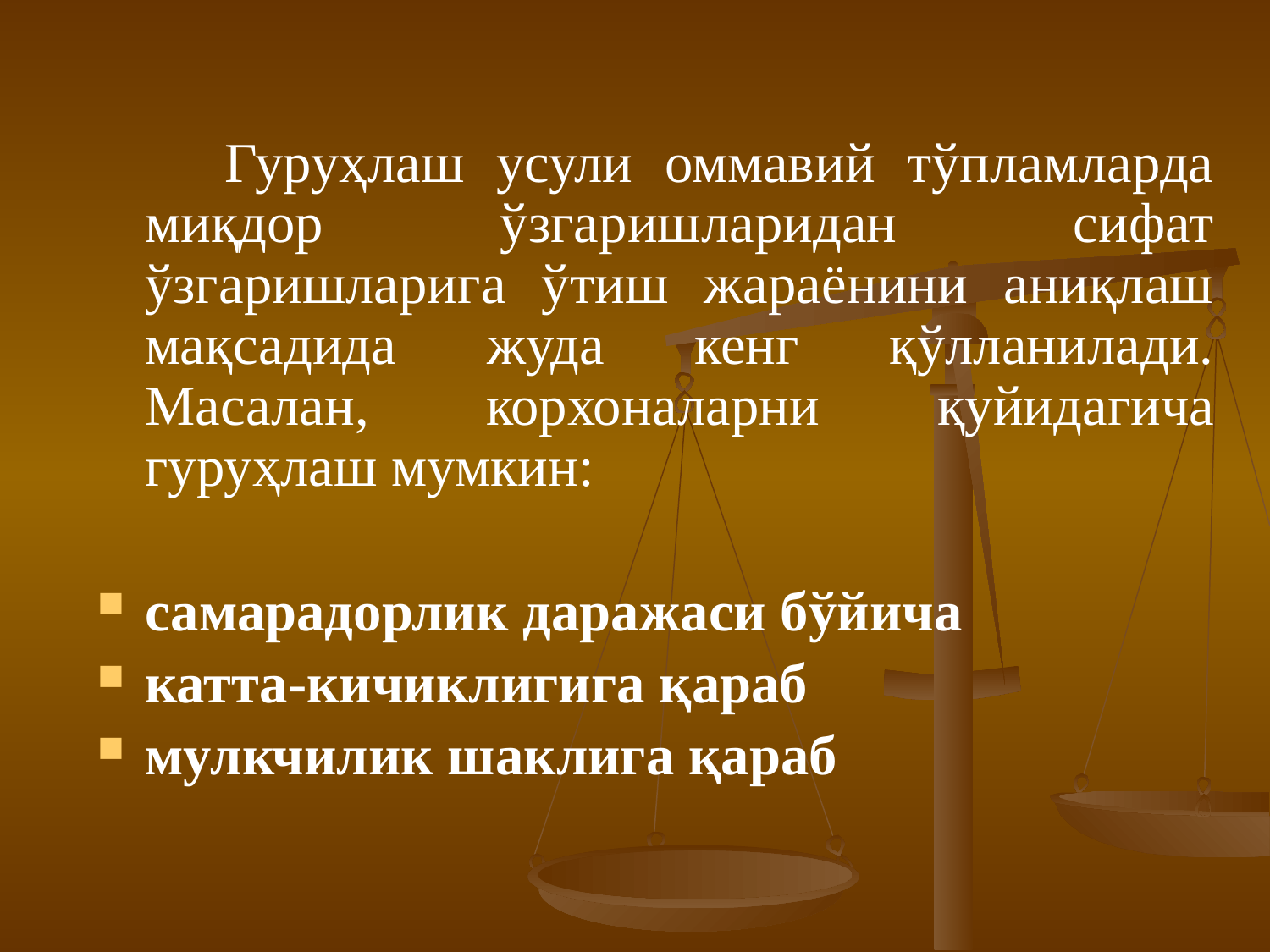

Гуруҳлаш усули оммавий тўпламларда миқдор ўзгаришларидан сифат ўзгаришларига ўтиш жараёнини аниқлаш мақсадида жуда кенг қўлланилади. Масалан, корхоналарни қуйидагича гуруҳлаш мумкин:

самарадорлик даражаси бўйича
катта-кичиклигига қараб
мулкчилик шаклига қараб